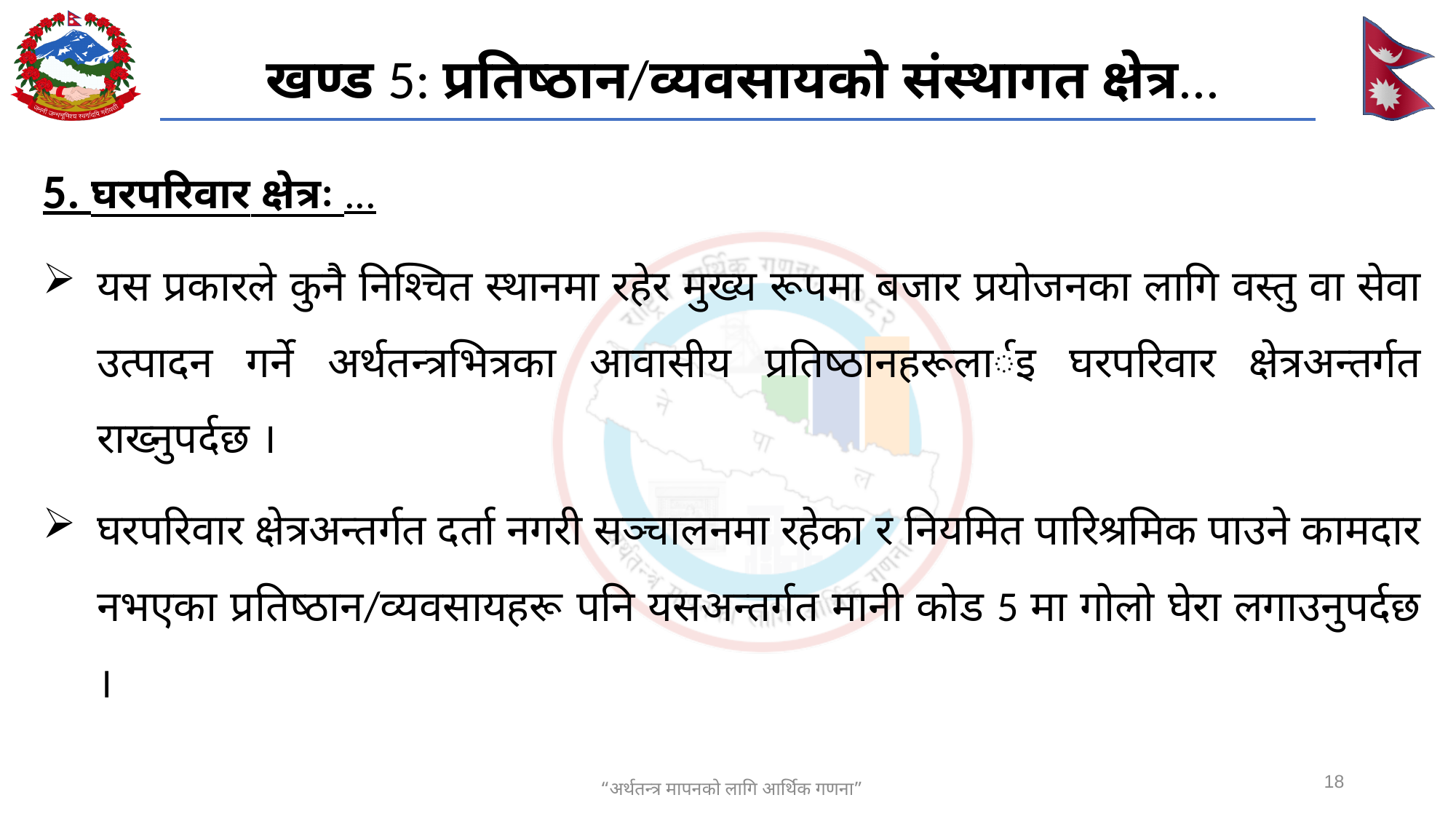

# खण्ड 5: प्रतिष्ठान/व्यवसायको संस्थागत क्षेत्र...
5. घरपरिवार क्षेत्रः ...
यस प्रकारले कुनै निश्चित स्थानमा रहेर मुख्य रूपमा बजार प्रयोजनका लागि वस्तु वा सेवा उत्पादन गर्ने अर्थतन्त्रभित्रका आवासीय प्रतिष्ठानहरूलार्इ घरपरिवार क्षेत्रअन्तर्गत राख्नुपर्दछ ।
घरपरिवार क्षेत्रअन्तर्गत दर्ता नगरी सञ्चालनमा रहेका र नियमित पारिश्रमिक पाउने कामदार नभएका प्रतिष्ठान/व्यवसायहरू पनि यसअन्तर्गत मानी कोड 5 मा गोलो घेरा लगाउनुपर्दछ ।

18
“अर्थतन्त्र मापनको लागि आर्थिक गणना”